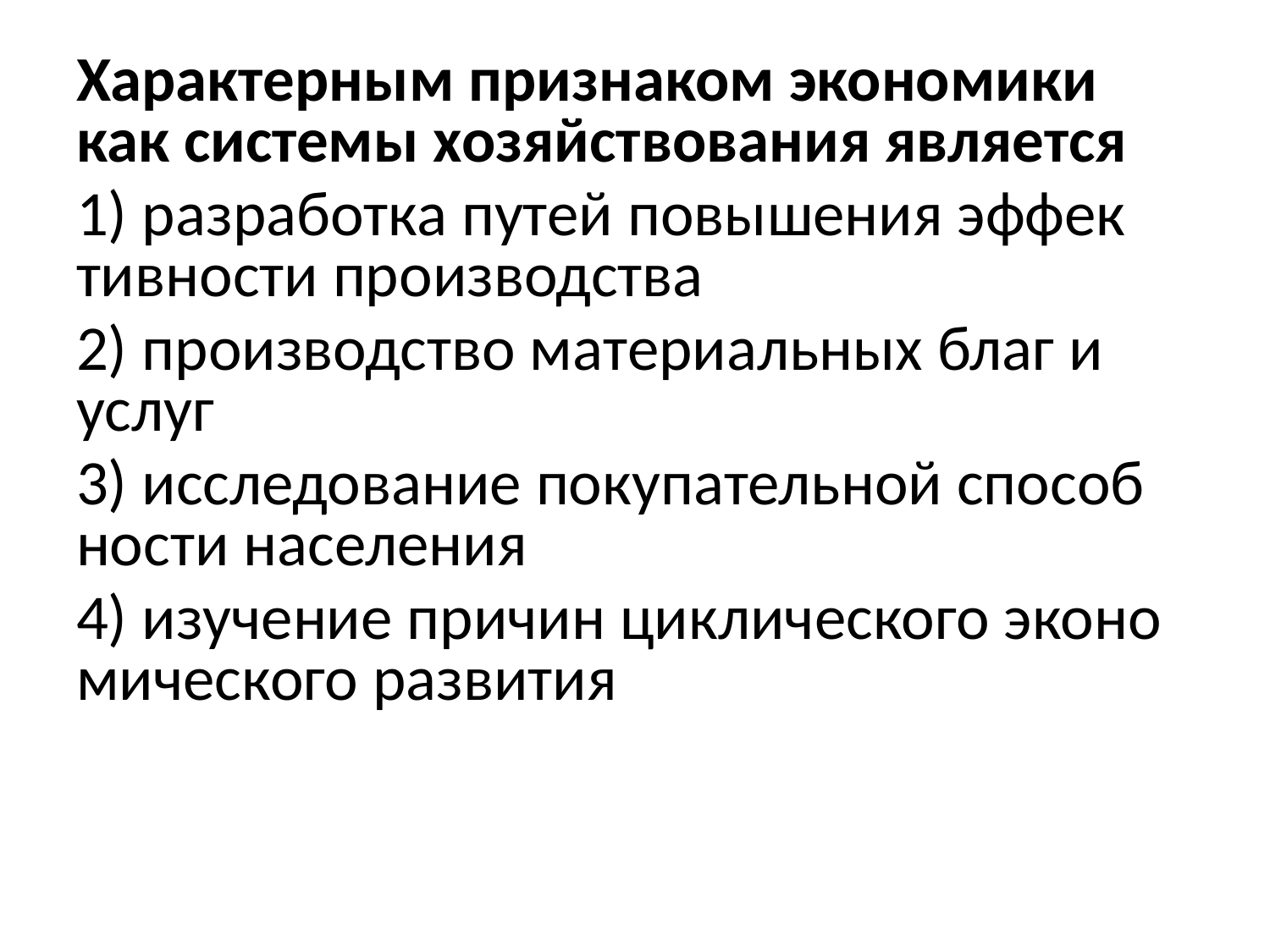

Ха­рак­тер­ным при­зна­ком эко­но­ми­ки как си­сте­мы хо­зяй­ство­ва­ния яв­ля­ет­ся
1) раз­ра­бот­ка путей по­вы­ше­ния эф­фек­тив­но­сти про­из­вод­ства
2) про­из­вод­ство ма­те­ри­аль­ных благ и услуг
3) ис­сле­до­ва­ние по­ку­па­тель­ной спо­соб­но­сти на­се­ле­ния
4) изу­че­ние при­чин цик­ли­че­ско­го эко­но­ми­че­ско­го раз­ви­тия